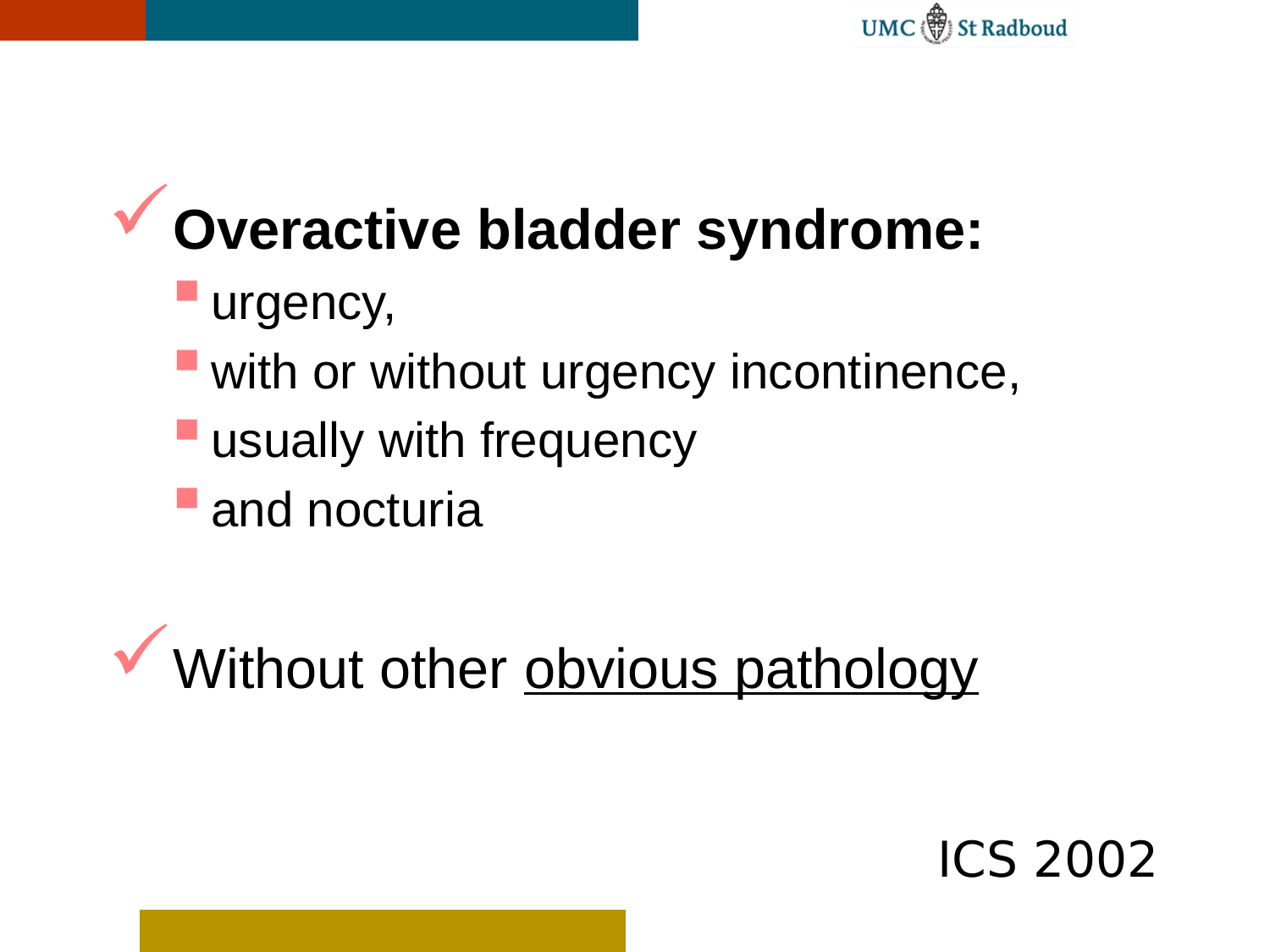

Overactive bladder syndrome:
urgency,
with or without urgency incontinence,
usually with frequency
and nocturia

Without other obvious pathology
ICS 2002